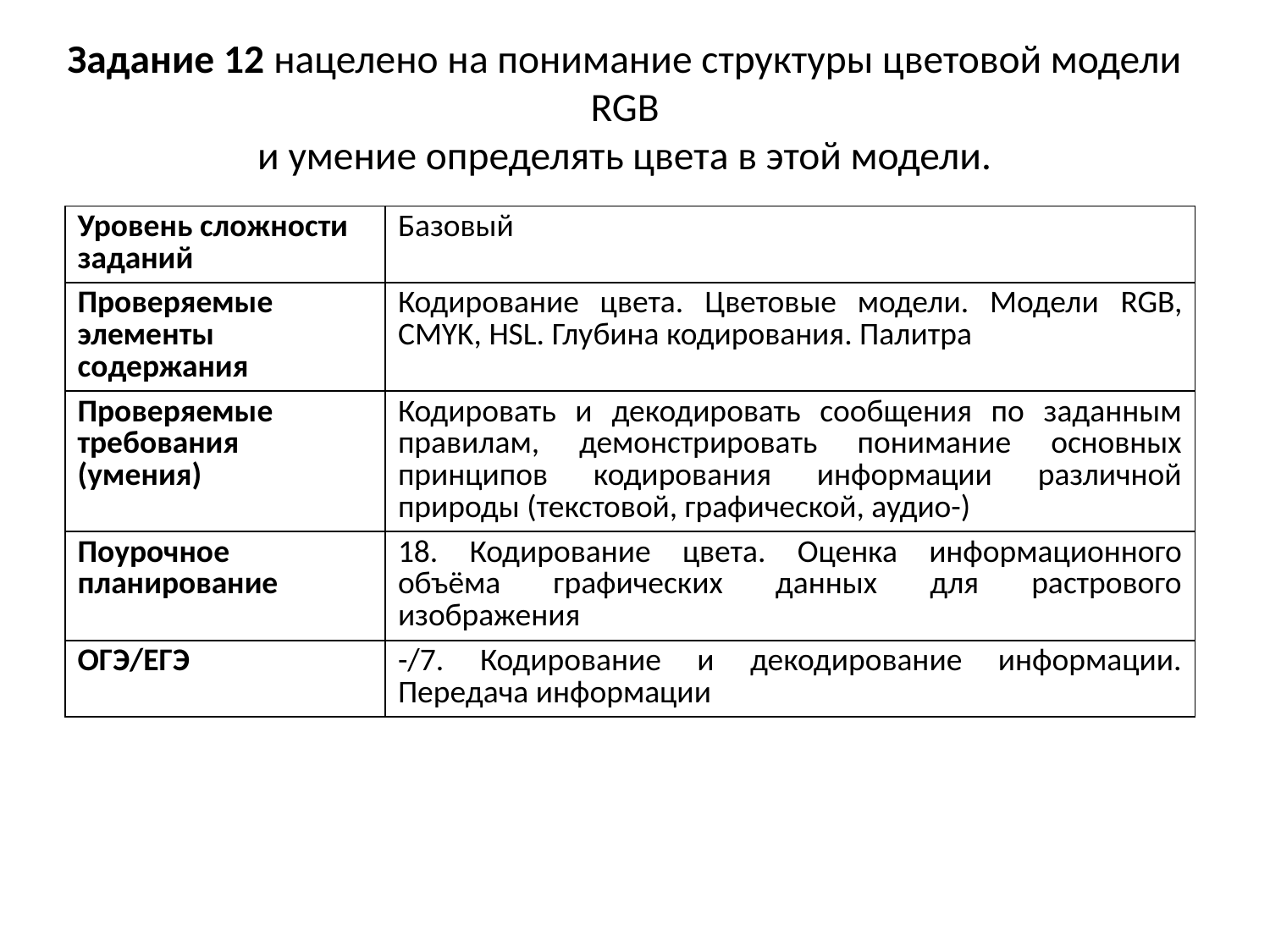

# Задание 12 нацелено на понимание структуры цветовой модели RGB и умение определять цвета в этой модели.
| Уровень сложности заданий | Базовый |
| --- | --- |
| Проверяемые элементы содержания | Кодирование цвета. Цветовые модели. Модели RGB, CMYK, HSL. Глубина кодирования. Палитра |
| Проверяемые требования (умения) | Кодировать и декодировать сообщения по заданным правилам, демонстрировать понимание основных принципов кодирования информации различной природы (текстовой, графической, аудио-) |
| Поурочное планирование | 18. Кодирование цвета. Оценка информационного объёма графических данных для растрового изображения |
| ОГЭ/ЕГЭ | -/7. Кодирование и декодирование информации. Передача информации |